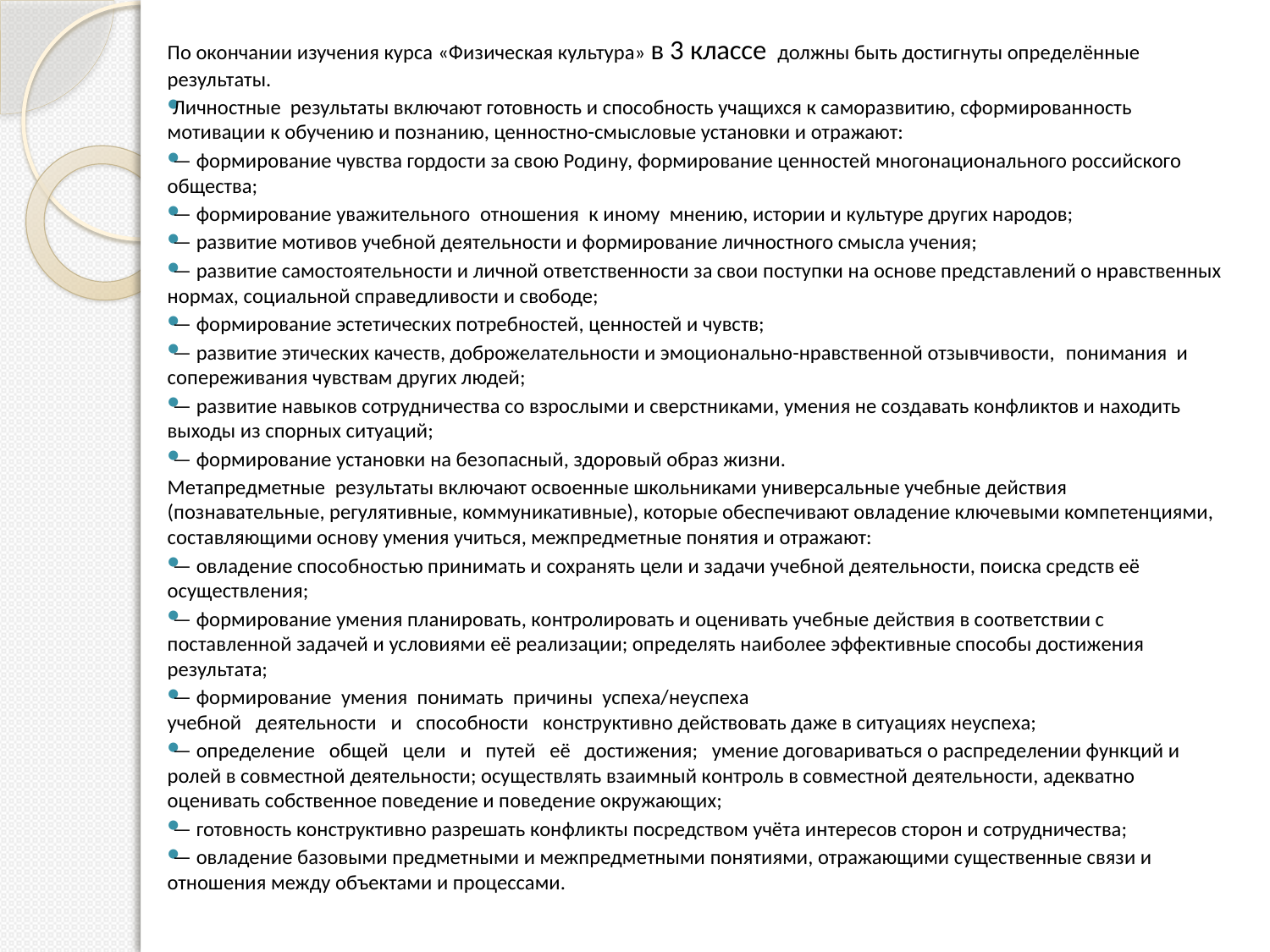

По окончании изучения курса «Физическая культура» в 3 классе  должны быть достигнуты определённые результаты.
Личностные  результаты включают готовность и способность учащихся к саморазвитию, сформированность мотивации к обучению и познанию, ценностно-смысловые установки и отражают:
— формирование чувства гордости за свою Родину, формирование ценностей многонационального российского общества;
— формирование уважительного  отношения  к иному  мнению, истории и культуре других народов;
— развитие мотивов учебной деятельности и формирование личностного смысла учения;
— развитие самостоятельности и личной ответственности за свои поступки на основе представлений о нравственных нормах, социальной справедливости и свободе;
— формирование эстетических потребностей, ценностей и чувств;
— развитие этических качеств, доброжелательности и эмоционально-нравственной отзывчивости,  понимания  и сопереживания чувствам других людей;
— развитие навыков сотрудничества со взрослыми и сверстниками, умения не создавать конфликтов и находить выходы из спорных ситуаций;
— формирование установки на безопасный, здоровый образ жизни.
Метапредметные  результаты включают освоенные школьниками универсальные учебные действия (познавательные, регулятивные, коммуникативные), которые обеспечивают овладение ключевыми компетенциями, составляющими основу умения учиться, межпредметные понятия и отражают:
— овладение способностью принимать и сохранять цели и задачи учебной деятельности, поиска средств её осуществления;
— формирование умения планировать, контролировать и оценивать учебные действия в соответствии с поставленной задачей и условиями её реализации; определять наиболее эффективные способы достижения результата;
— формирование  умения  понимать  причины  успеха/неуспеха учебной   деятельности   и   способности   конструктивно действовать даже в ситуациях неуспеха;
— определение   общей   цели   и   путей   её   достижения;   умение договариваться о распределении функций и ролей в совместной деятельности; осуществлять взаимный контроль в совместной деятельности, адекватно оценивать собственное поведение и поведение окружающих;
— готовность конструктивно разрешать конфликты посредством учёта интересов сторон и сотрудничества;
— овладение базовыми предметными и межпредметными понятиями, отражающими существенные связи и отношения между объектами и процессами.